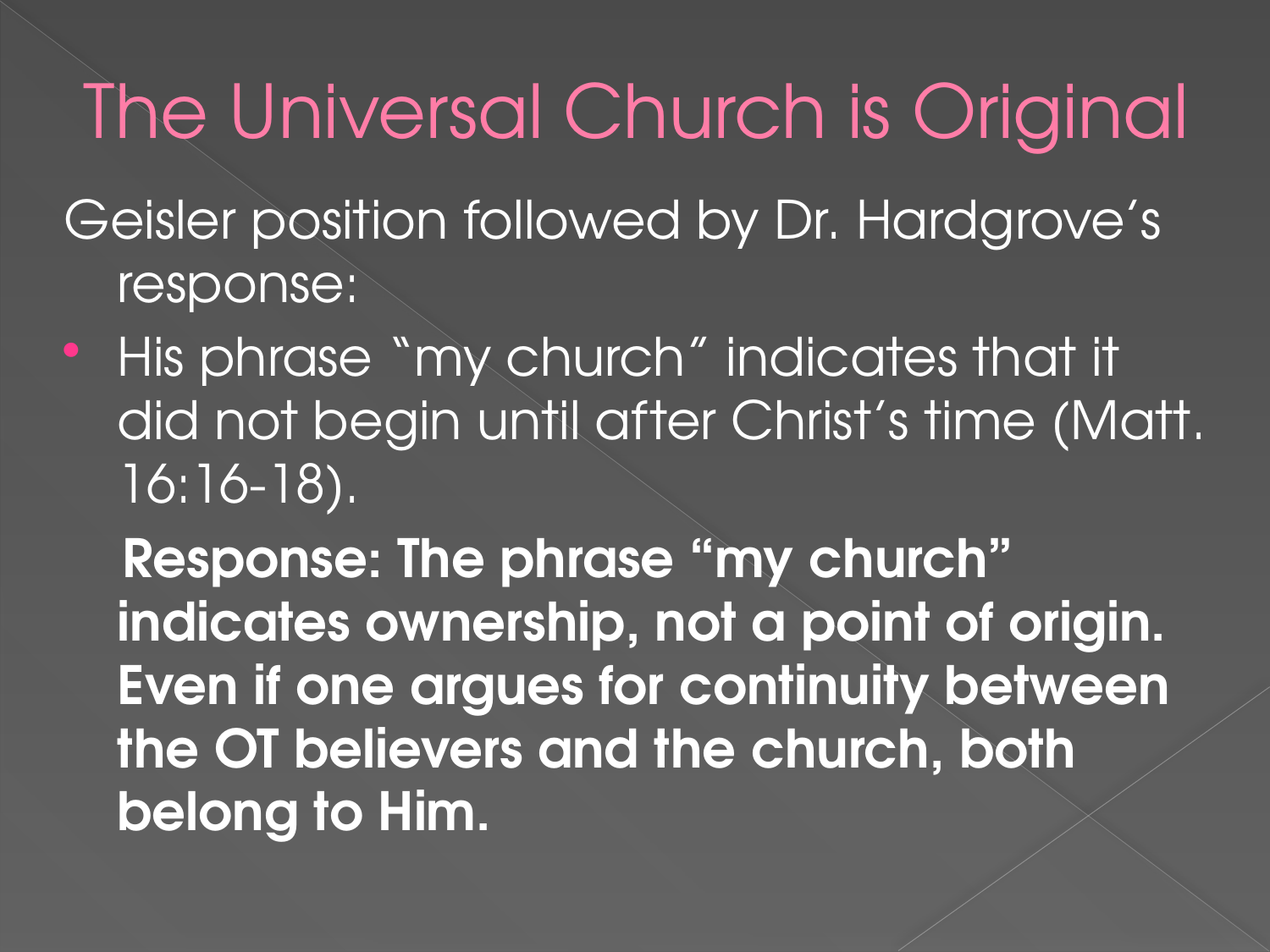

# The Universal Church is Original
Geisler position followed by Dr. Hardgrove’s response:
His phrase “my church” indicates that it did not begin until after Christ’s time (Matt. 16:16-18).
    Response: The phrase “my church” indicates ownership, not a point of origin.  Even if one argues for continuity between the OT believers and the church, both belong to Him.